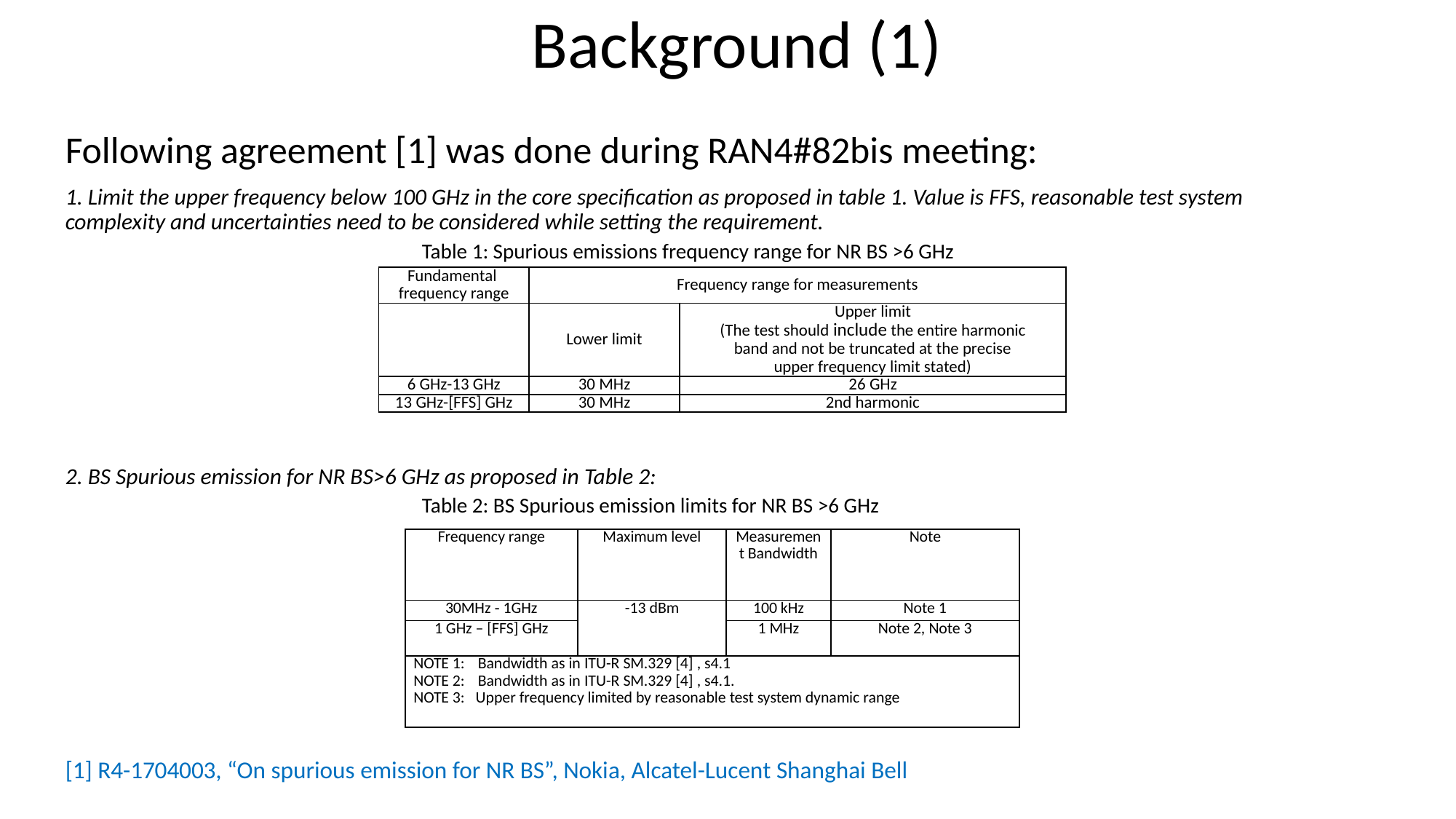

# Background (1)
Following agreement [1] was done during RAN4#82bis meeting:
1. Limit the upper frequency below 100 GHz in the core specification as proposed in table 1. Value is FFS, reasonable test system complexity and uncertainties need to be considered while setting the requirement.

2. BS Spurious emission for NR BS>6 GHz as proposed in Table 2:

[1] R4-1704003, “On spurious emission for NR BS”, Nokia, Alcatel-Lucent Shanghai Bell

Table 1: Spurious emissions frequency range for NR BS >6 GHz

| Fundamental frequency range | Frequency range for measurements |  |
| --- | --- | --- |
|  | Lower limit | Upper limit (The test should include the entire harmonic band and not be truncated at the precise upper frequency limit stated) |
| 6 GHz-13 GHz | 30 MHz | 26 GHz |
| 13 GHz-[FFS] GHz | 30 MHz | 2nd harmonic |
Table 2: BS Spurious emission limits for NR BS >6 GHz

| Frequency range | Maximum level | Measurement Bandwidth | Note |
| --- | --- | --- | --- |
| 30MHz ‑ 1GHz | -13 dBm | 100 kHz | Note 1 |
| 1 GHz – [FFS] GHz |  | 1 MHz | Note 2, Note 3 |
| NOTE 1: Bandwidth as in ITU-R SM.329 [4] , s4.1 NOTE 2: Bandwidth as in ITU-R SM.329 [4] , s4.1. NOTE 3: Upper frequency limited by reasonable test system dynamic range |  |  |  |